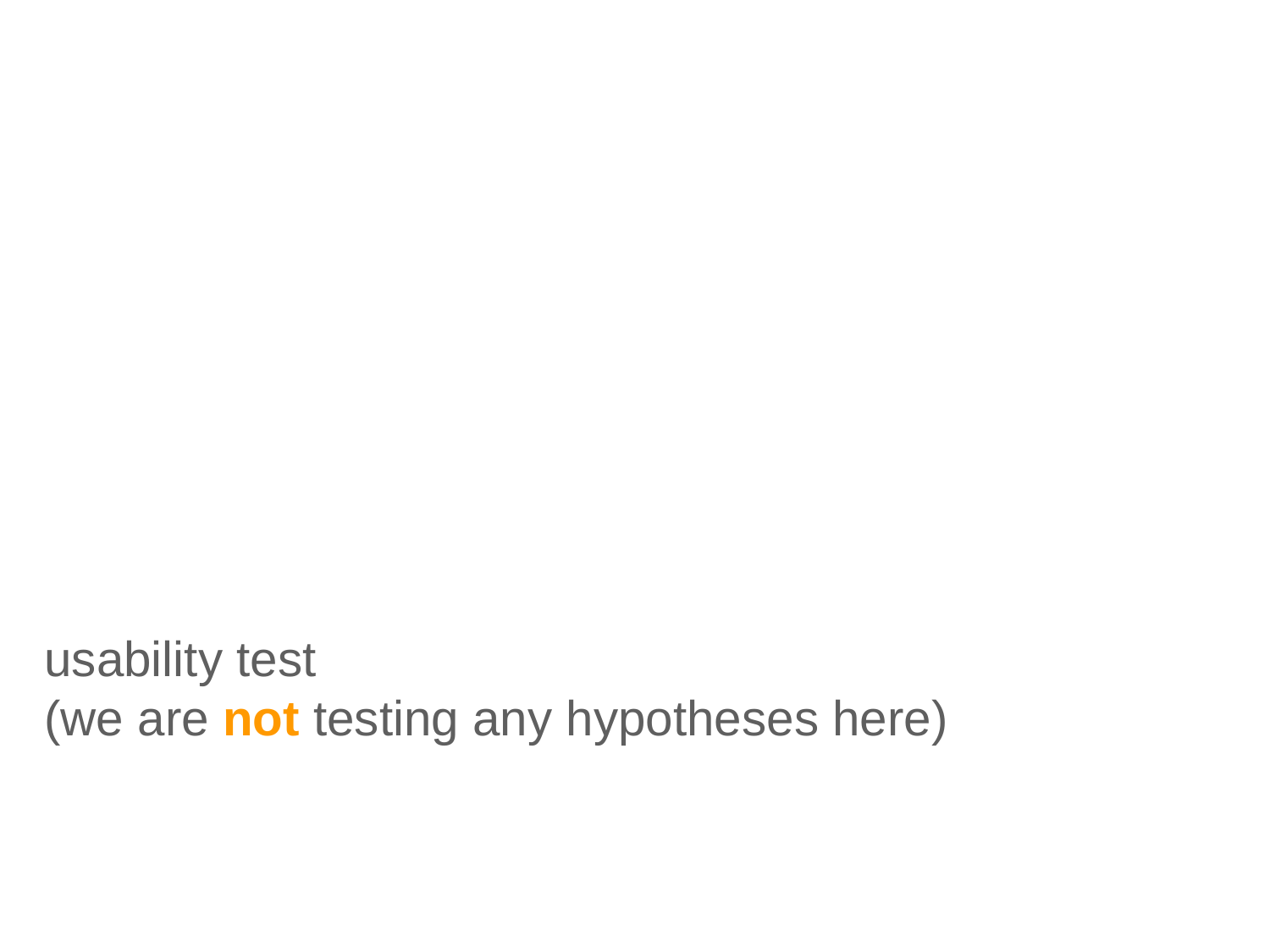

usability test
(we are not testing any hypotheses here)